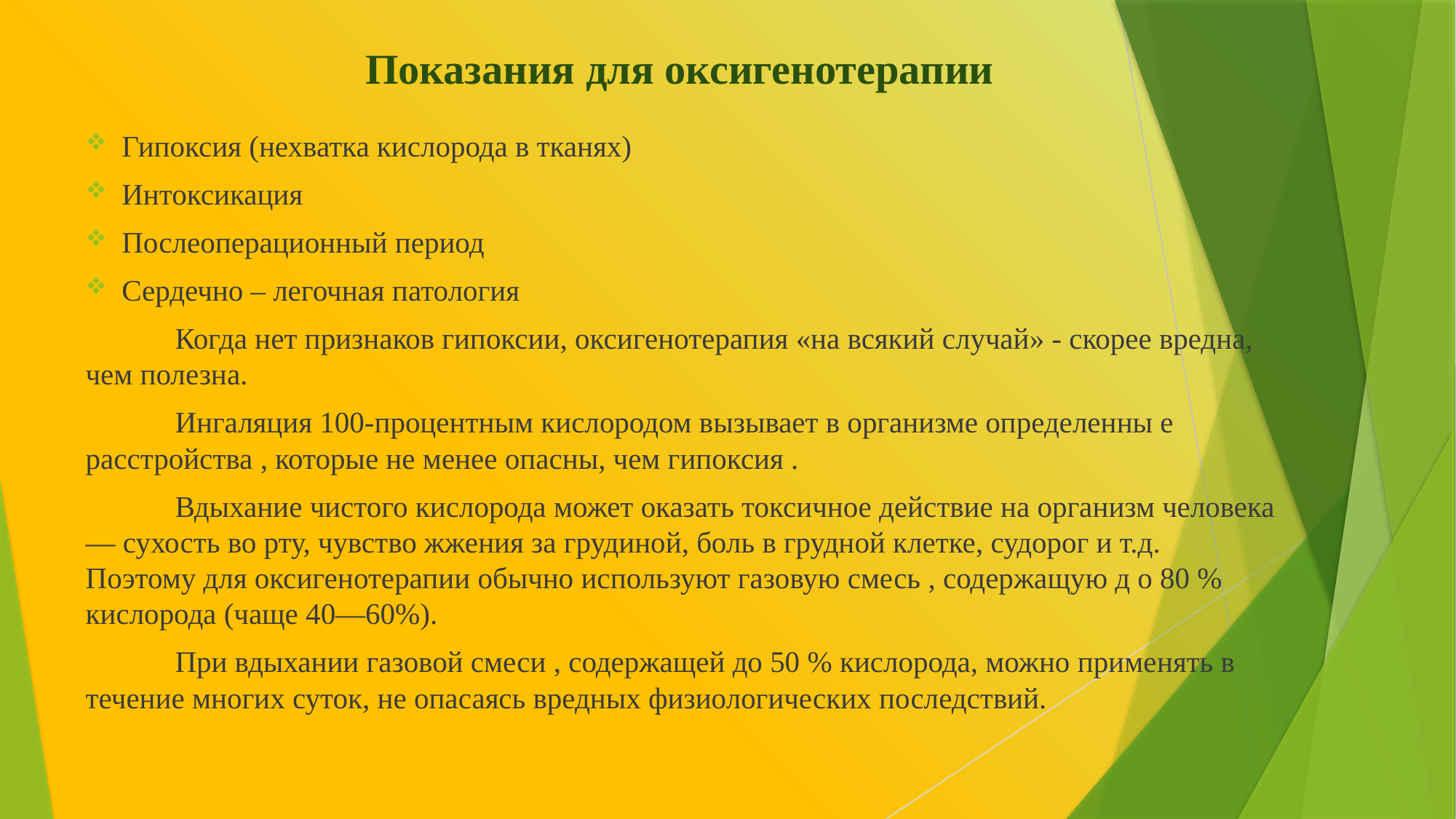

# Показания для оксигенотерапии
Гипоксия (нехватка кислорода в тканях)
Интоксикация
Послеоперационный период
Сердечно – легочная патология
	Когда нет признаков гипоксии, оксигенотерапия «на всякий случай» - скорее вредна, чем полезна.
	Ингаляция 100-процентным кислородом вызывает в организме определенны е расстройства , которые не менее опасны, чем гипоксия .
	Вдыхание чистого кислорода может оказать токсичное действие на организм человека — сухость во рту, чувство жжения за грудиной, боль в грудной клетке, судорог и т.д. Поэтому для оксигенотерапии обычно используют газовую смесь , содержащую д о 80 % кислорода (чаще 40—60%).
	При вдыхании газовой смеси , содержащей до 50 % кислорода, можно приме­нять в течение многих суток, не опасаясь вредных физиологических последствий.